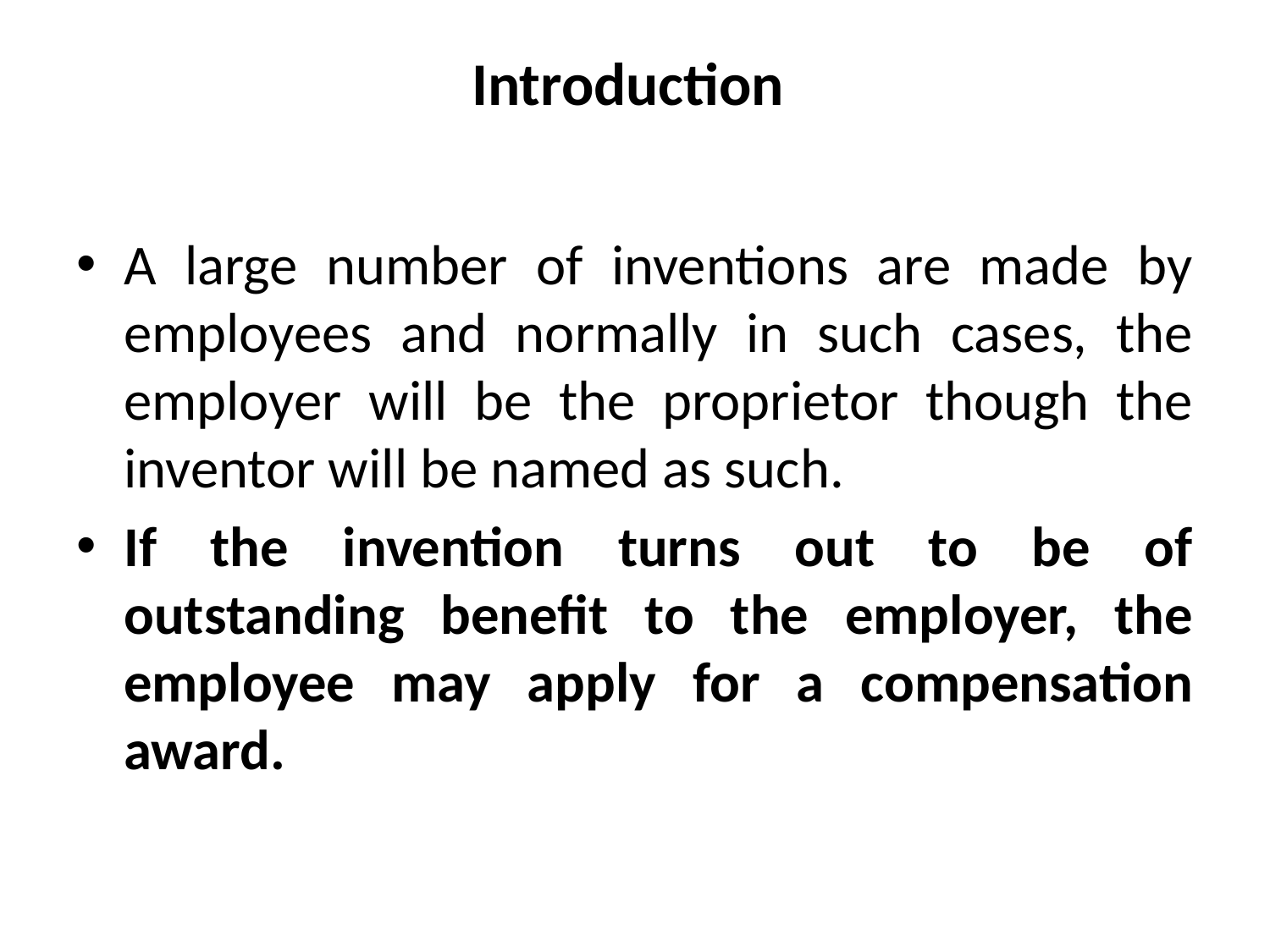

# Introduction
A large number of inventions are made by employees and normally in such cases, the employer will be the proprietor though the inventor will be named as such.
If the invention turns out to be of outstanding benefit to the employer, the employee may apply for a compensation award.